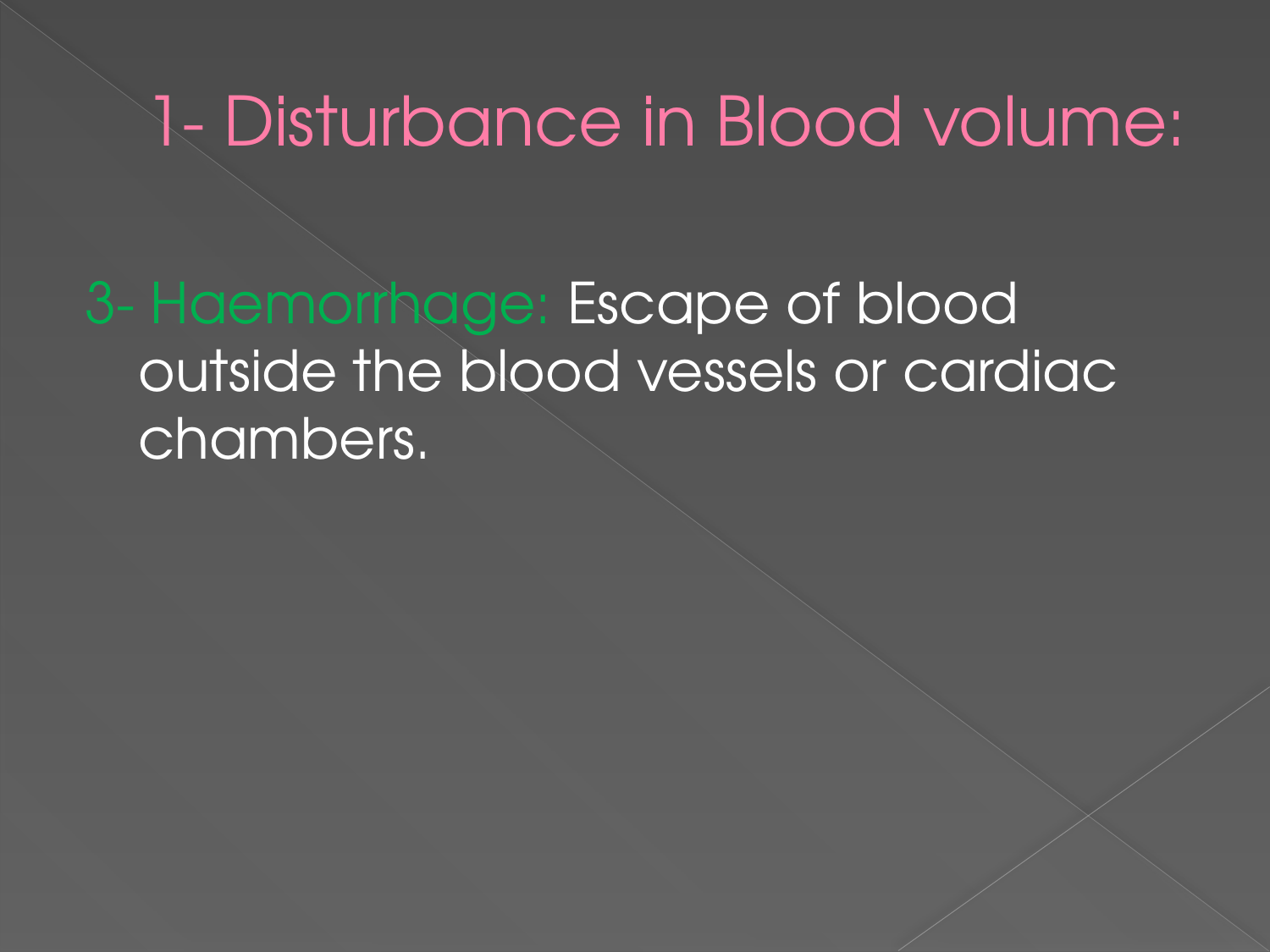

# 1- Disturbance in Blood volume:
3- Haemorrhage: Escape of blood outside the blood vessels or cardiac chambers.